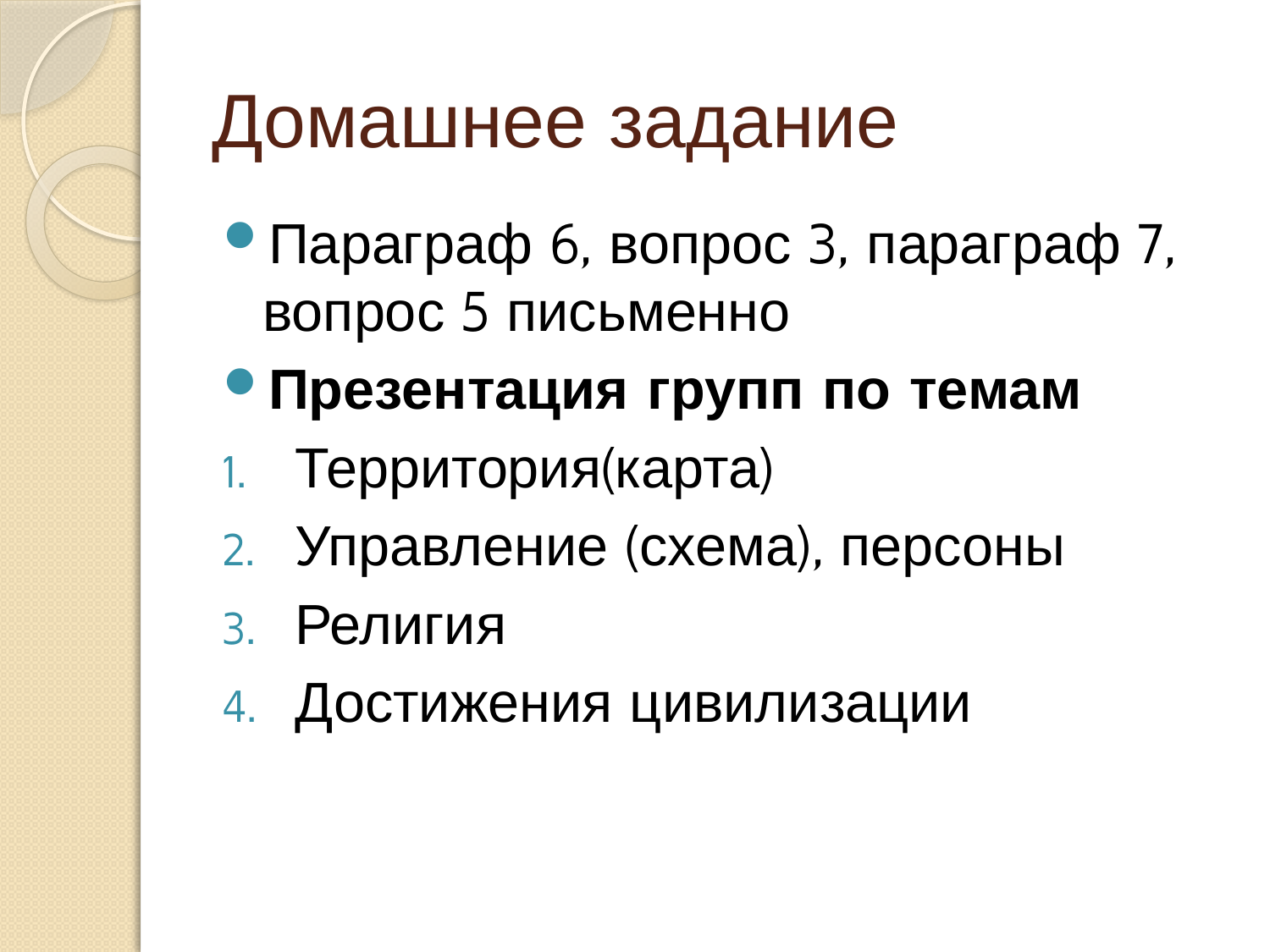

# Домашнее задание
Параграф 6, вопрос 3, параграф 7, вопрос 5 письменно
Презентация групп по темам
Территория(карта)
Управление (схема), персоны
Религия
Достижения цивилизации